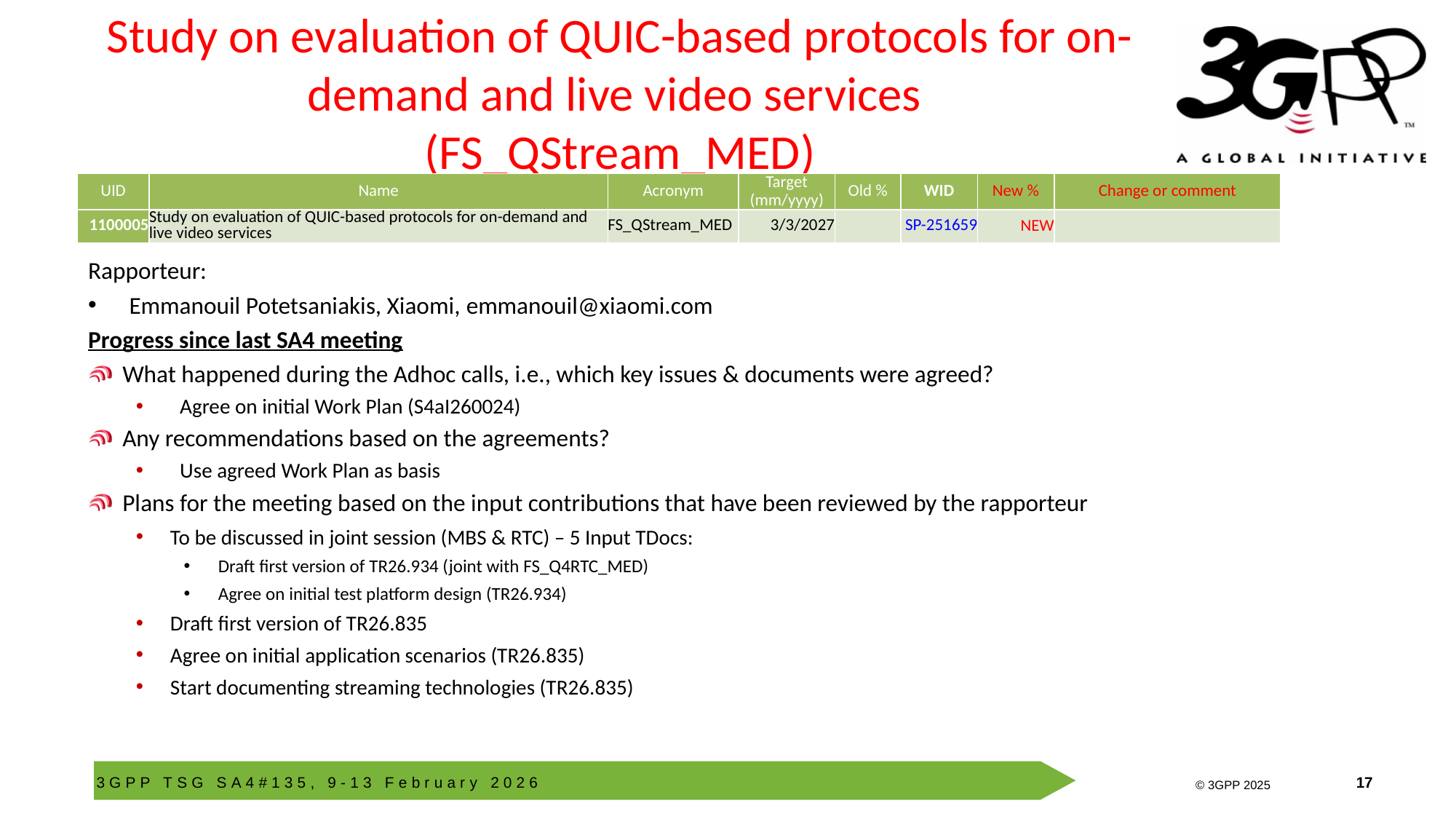

# Study on evaluation of QUIC-based protocols for on-demand and live video services (FS_QStream_MED)
| UID | Name | Acronym | Target (mm/yyyy) | Old % | WID | New % | Change or comment |
| --- | --- | --- | --- | --- | --- | --- | --- |
| 1100005 | Study on evaluation of QUIC-based protocols for on-demand and live video services | FS\_QStream\_MED | 3/3/2027 |  | SP-251659 | NEW |  |
Rapporteur:
Emmanouil Potetsaniakis, Xiaomi, emmanouil@xiaomi.com
Progress since last SA4 meeting
What happened during the Adhoc calls, i.e., which key issues & documents were agreed?
  Agree on initial Work Plan (S4aI260024)
Any recommendations based on the agreements?
  Use agreed Work Plan as basis
Plans for the meeting based on the input contributions that have been reviewed by the rapporteur
To be discussed in joint session (MBS & RTC) – 5 Input TDocs:
Draft first version of TR26.934 (joint with FS_Q4RTC_MED)
Agree on initial test platform design (TR26.934)
Draft first version of TR26.835
Agree on initial application scenarios (TR26.835)
Start documenting streaming technologies (TR26.835)